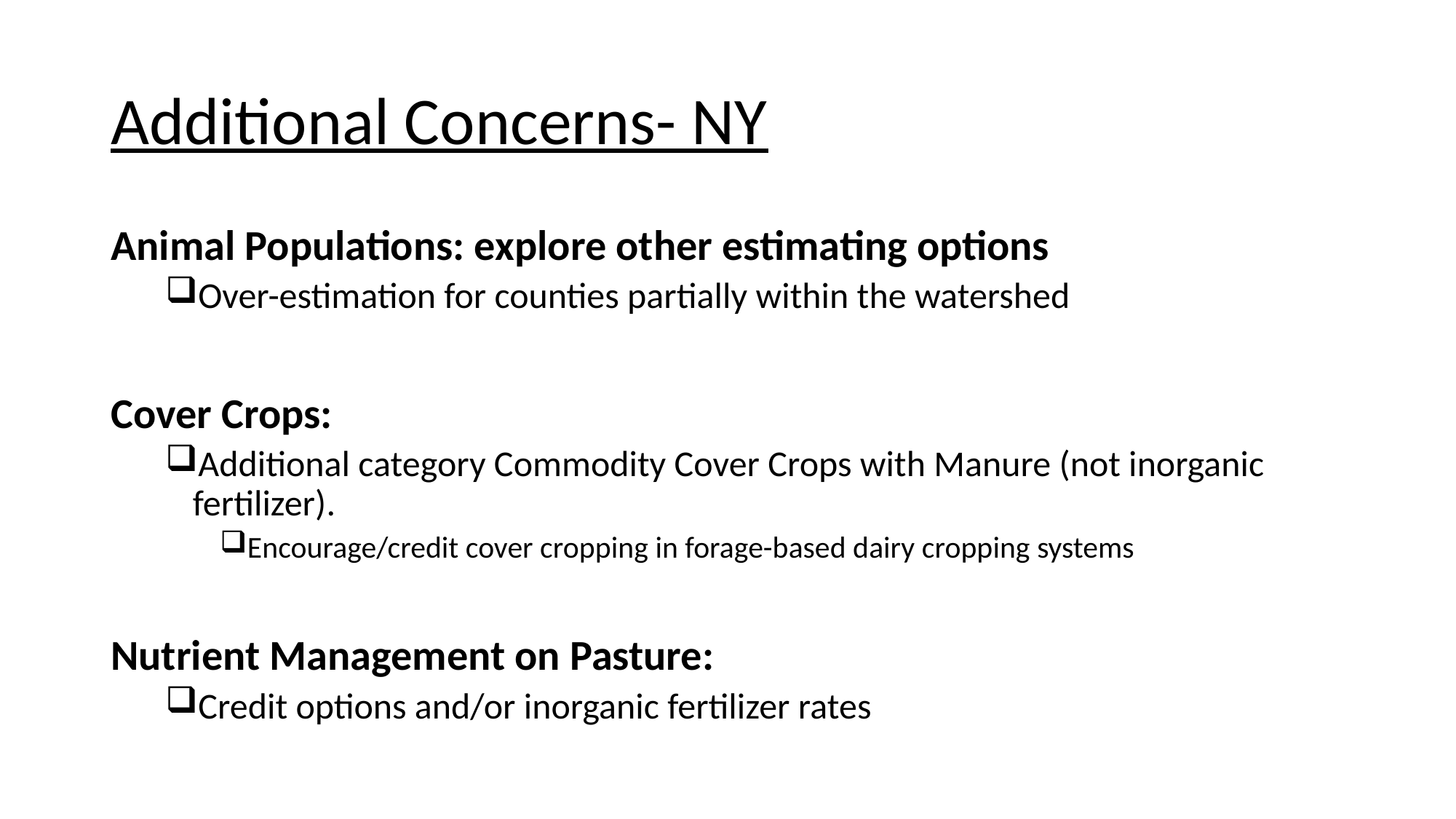

# Additional Concerns- NY
Animal Populations: explore other estimating options
Over-estimation for counties partially within the watershed

Cover Crops:
Additional category Commodity Cover Crops with Manure (not inorganic fertilizer).
Encourage/credit cover cropping in forage-based dairy cropping systems

Nutrient Management on Pasture:
Credit options and/or inorganic fertilizer rates